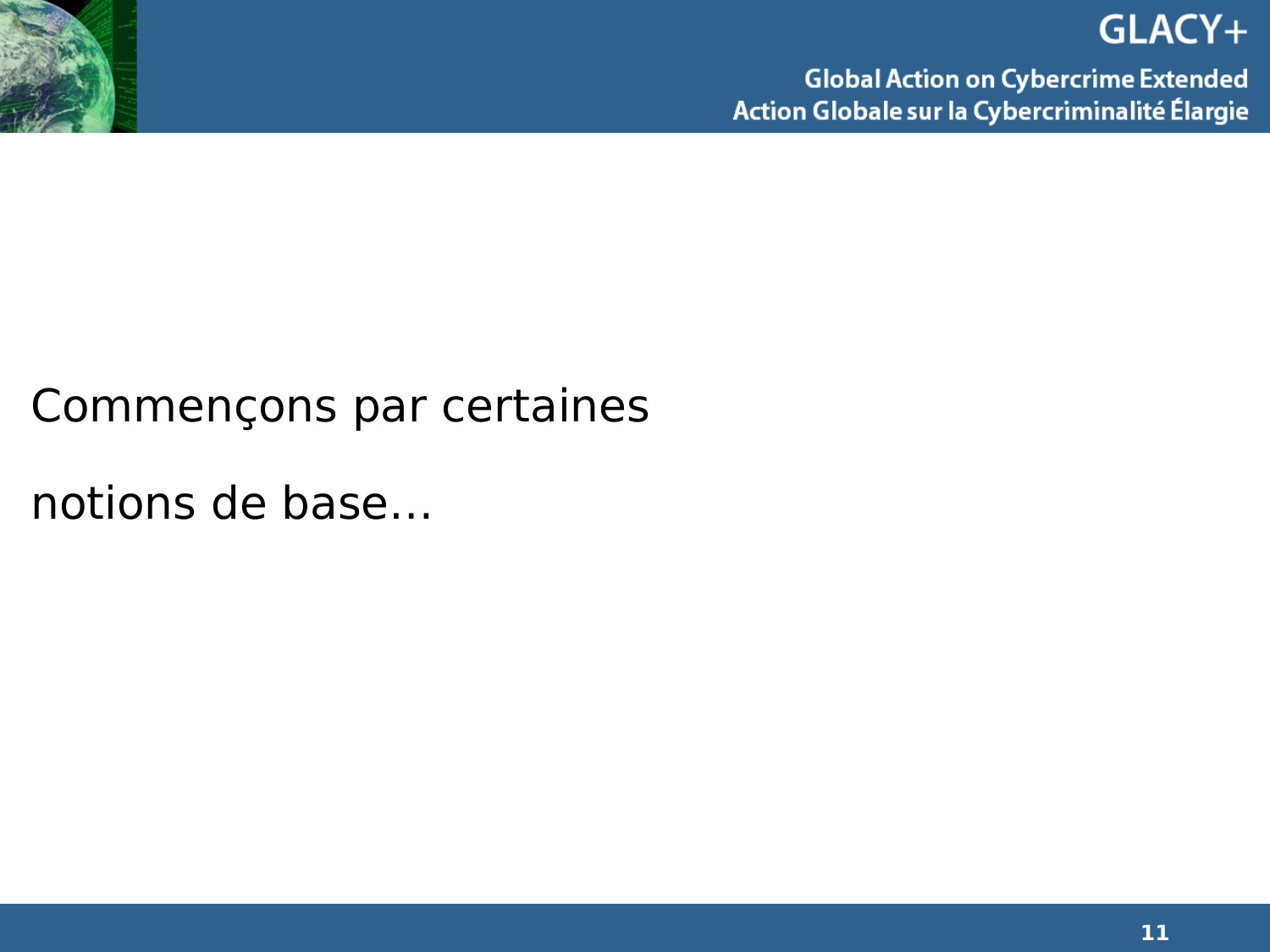

# Commençons par certaines notions de base…
11